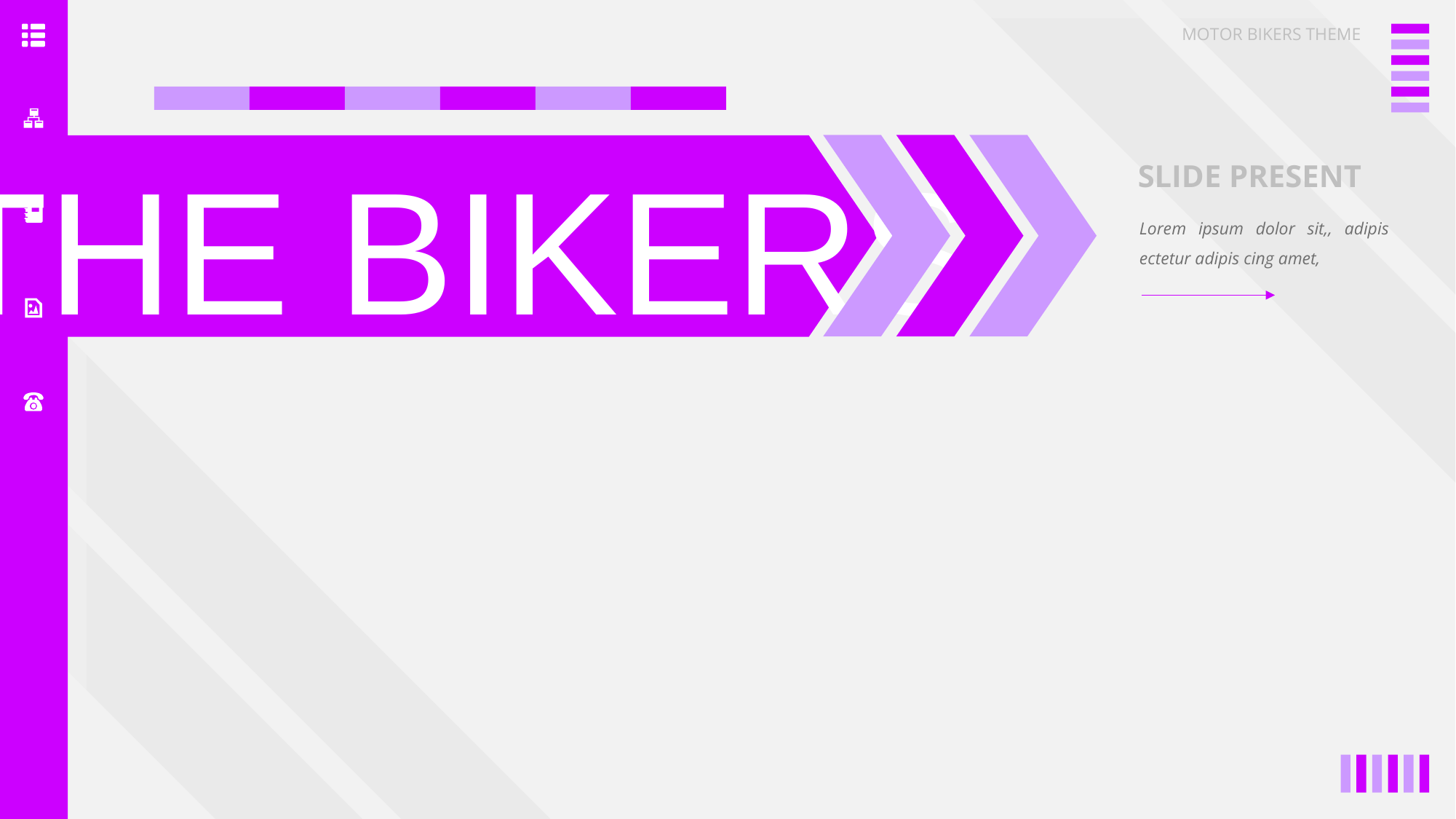

MOTOR BIKERS THEME

THE BIKERS

SLIDE PRESENT
Lorem ipsum dolor sit,, adipis ectetur adipis cing amet,